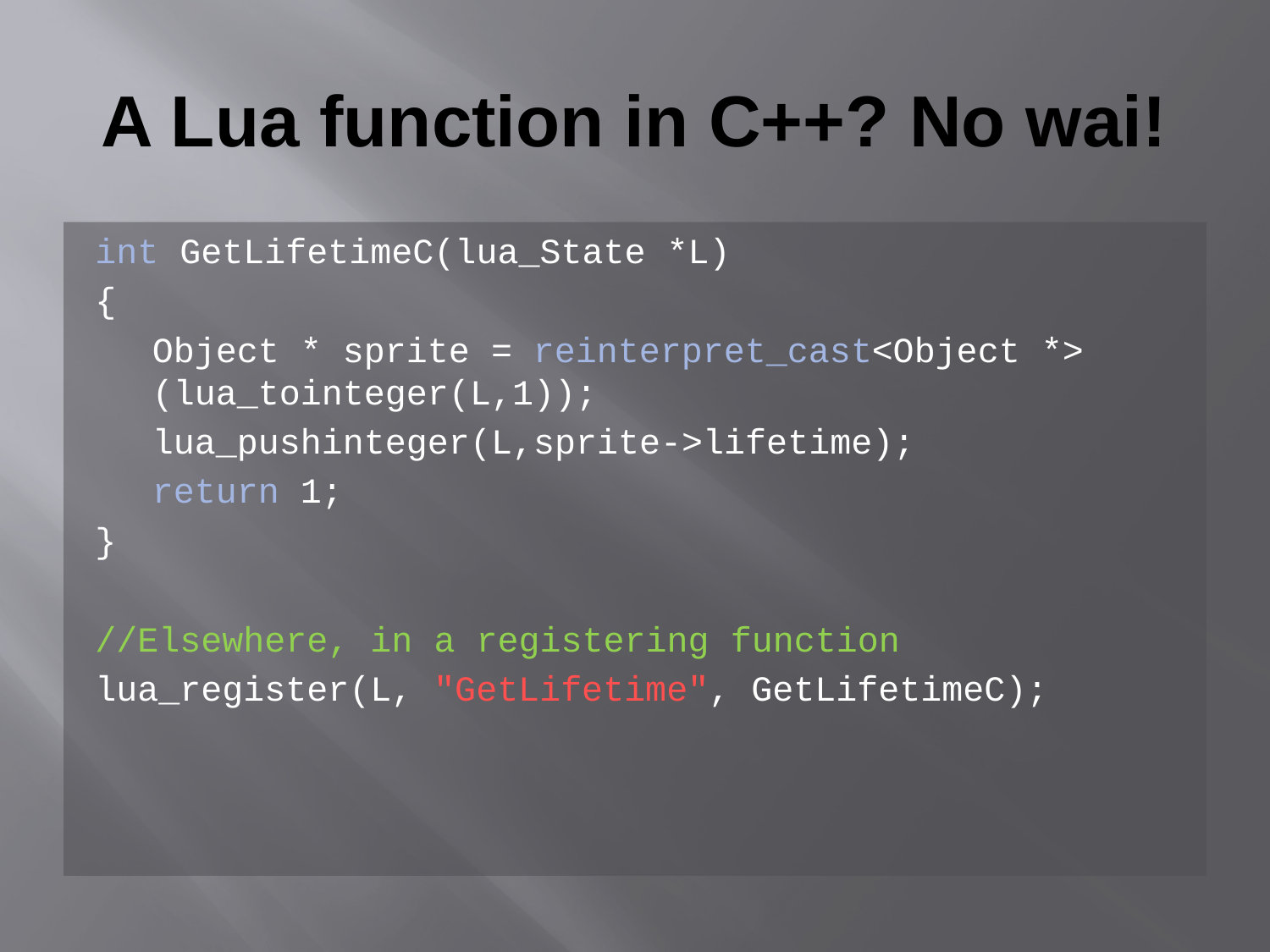

# A Lua function in C++? No wai!
int GetLifetimeC(lua_State *L)
{
	Object * sprite = reinterpret_cast<Object *> (lua_tointeger(L,1));
	lua_pushinteger(L,sprite->lifetime);
	return 1;
}

//Elsewhere, in a registering function
lua_register(L, "GetLifetime", GetLifetimeC);